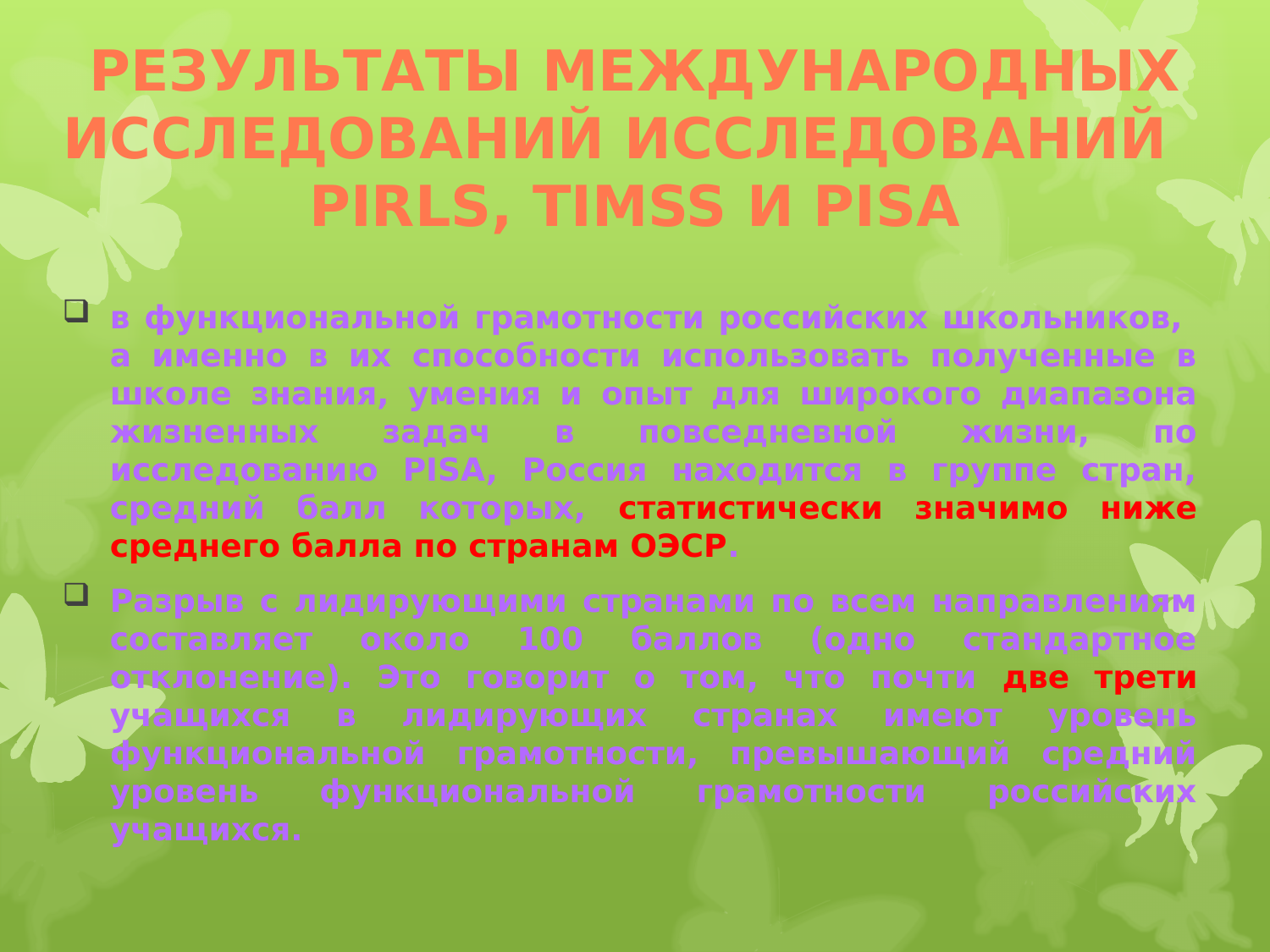

# Результаты международных исследований исследований   PIRLS, TIMSS и PISA
в функциональной грамотности российских школьников,  а именно в их способности использовать полученные в школе знания, умения и опыт для широкого диапазона жизненных задач в повседневной жизни, по исследованию PISA, Россия находится в группе стран, средний балл которых, статистически значимо ниже среднего балла по странам ОЭСР.
Разрыв с лидирующими странами по всем направлениям составляет около 100 баллов (одно стандартное отклонение). Это говорит о том, что почти две трети учащихся в лидирующих странах имеют уровень функциональной грамотности, превышающий средний уровень функциональной грамотности российских учащихся.